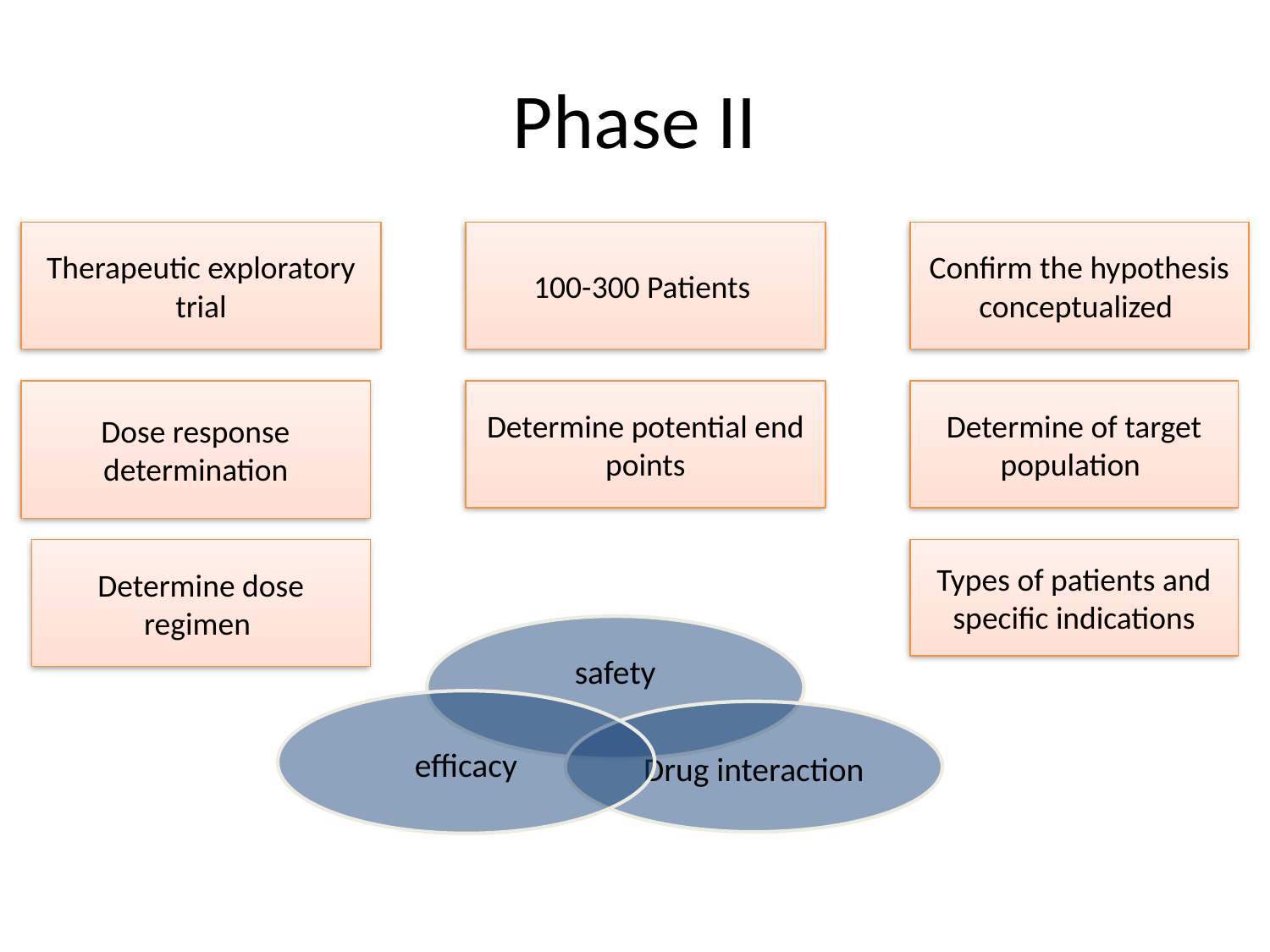

# Phase II
Therapeutic exploratory trial
safety
Drug interaction
efficacy
100-300 Patients
Confirm the hypothesis conceptualized
Dose response determination
Determine potential end points
Determine of target population
Determine dose regimen
Types of patients and specific indications